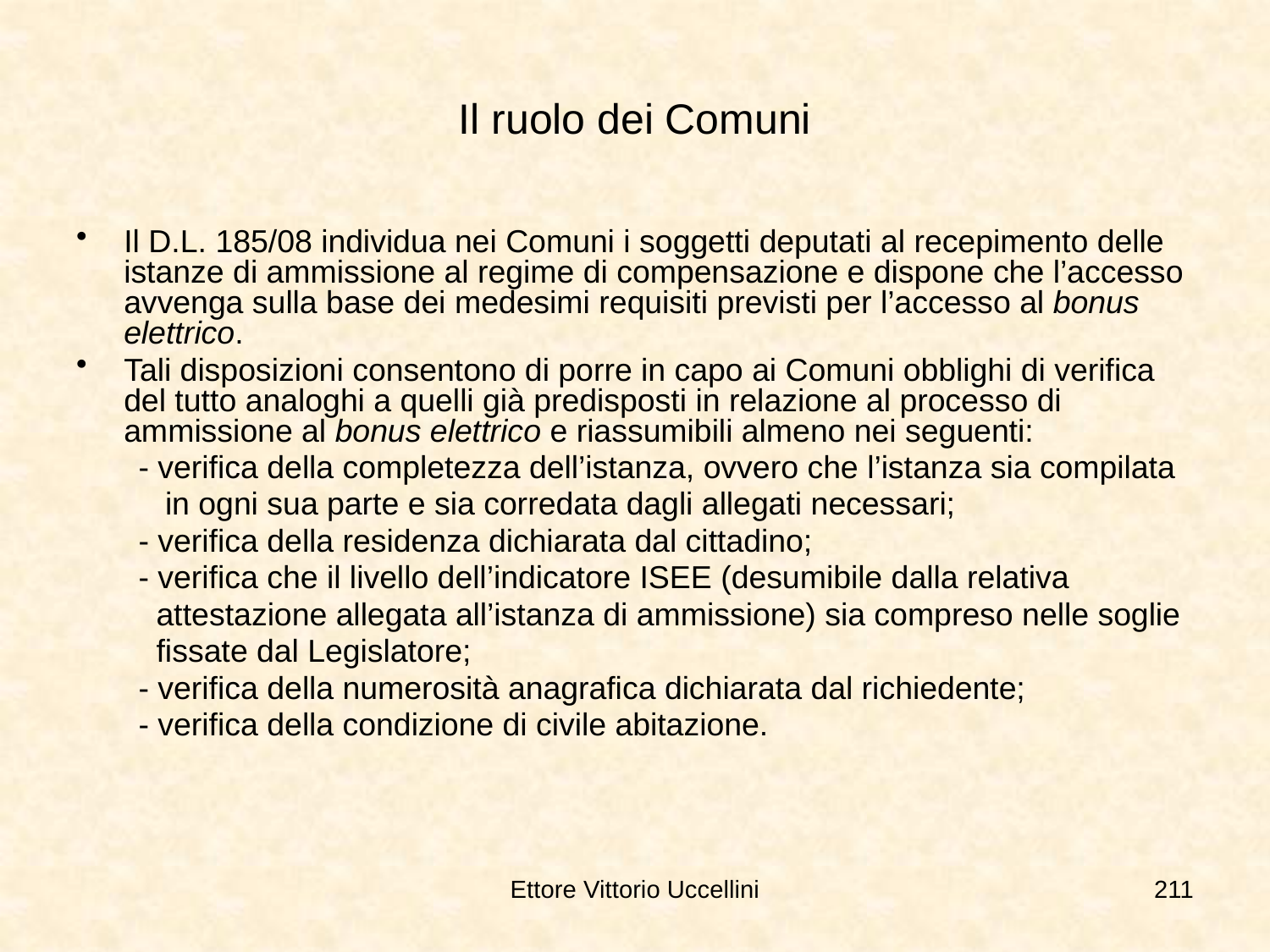

# Il ruolo dei Comuni
Il D.L. 185/08 individua nei Comuni i soggetti deputati al recepimento delle istanze di ammissione al regime di compensazione e dispone che l’accesso avvenga sulla base dei medesimi requisiti previsti per l’accesso al bonus elettrico.
Tali disposizioni consentono di porre in capo ai Comuni obblighi di verifica del tutto analoghi a quelli già predisposti in relazione al processo di ammissione al bonus elettrico e riassumibili almeno nei seguenti:
       - verifica della completezza dell’istanza, ovvero che l’istanza sia compilata
          in ogni sua parte e sia corredata dagli allegati necessari;
       - verifica della residenza dichiarata dal cittadino;
       - verifica che il livello dell’indicatore ISEE (desumibile dalla relativa
         attestazione allegata all’istanza di ammissione) sia compreso nelle soglie
         fissate dal Legislatore;
       - verifica della numerosità anagrafica dichiarata dal richiedente;
       - verifica della condizione di civile abitazione.

Ettore Vittorio Uccellini
211